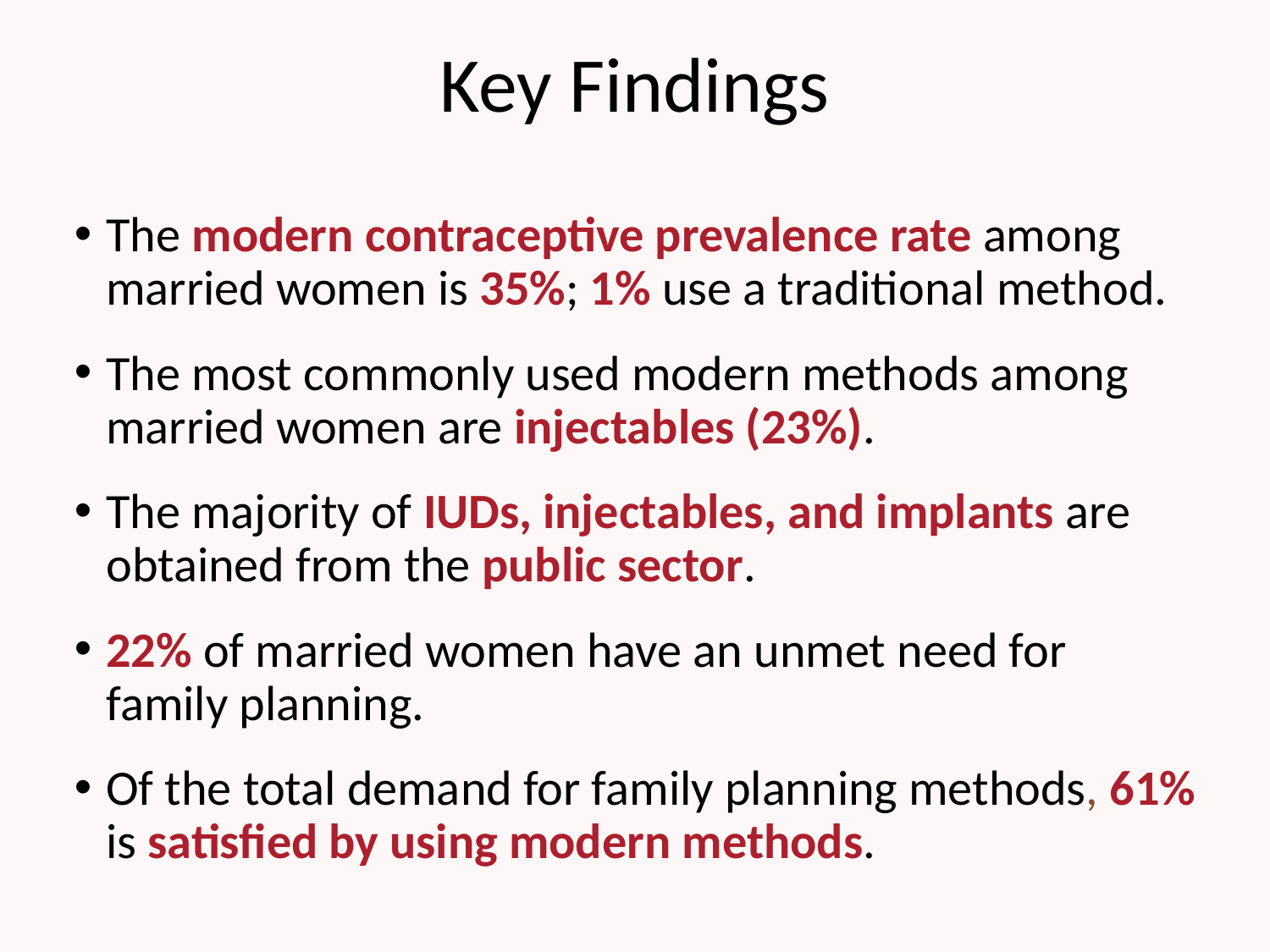

# Key Findings
The modern contraceptive prevalence rate among married women is 35%; 1% use a traditional method.
The most commonly used modern methods among married women are injectables (23%).
The majority of IUDs, injectables, and implants are obtained from the public sector.
22% of married women have an unmet need for family planning.
Of the total demand for family planning methods, 61% is satisfied by using modern methods.